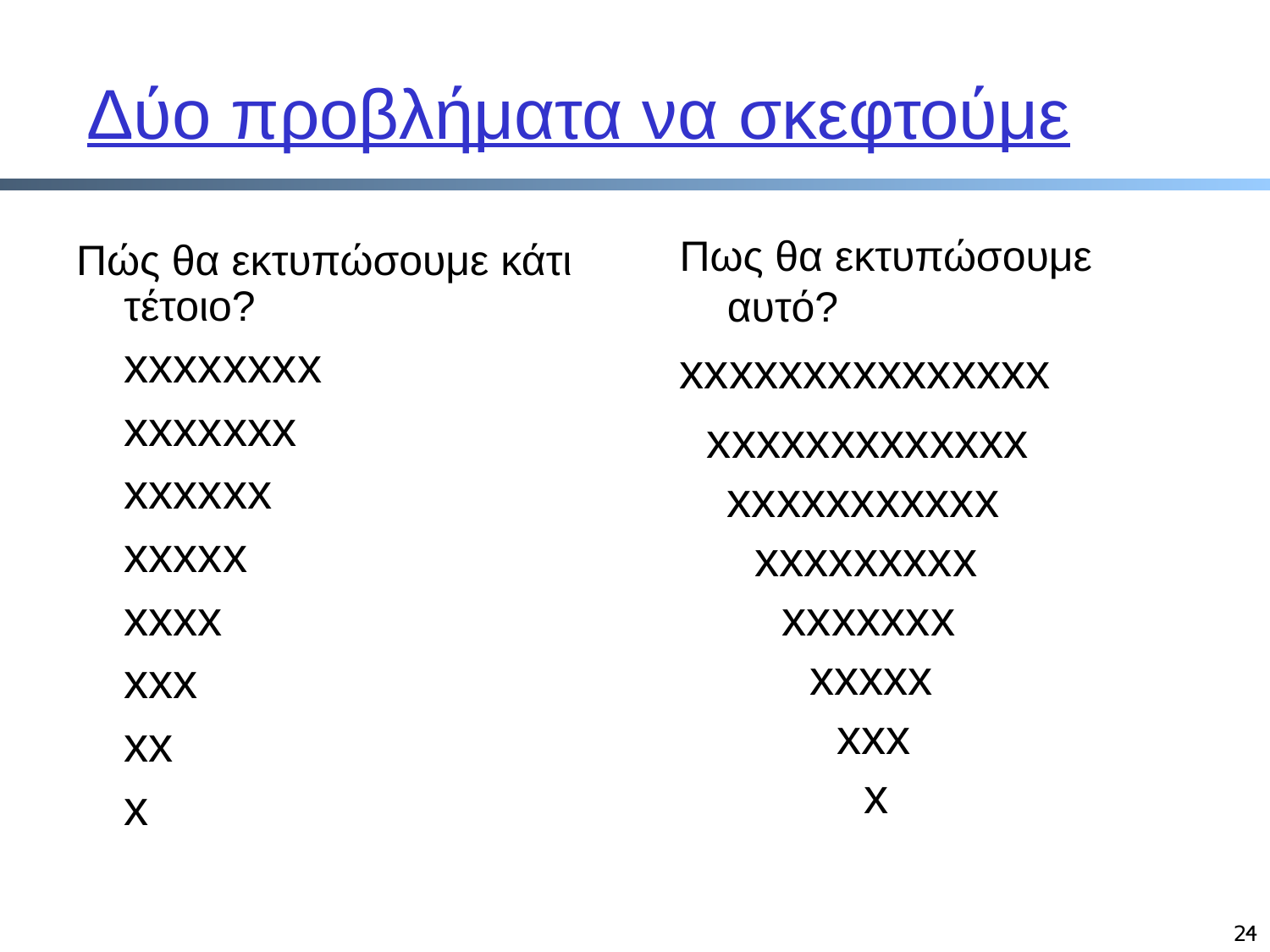

# Δύο προβλήματα να σκεφτούμε
Πως θα εκτυπώσουμε αυτό?
xxxxxxxxxxxxxxx
  xxxxxxxxxxxxx
xxxxxxxxxxx
  xxxxxxxxx
    xxxxxxx
      xxxxx
        xxx
          x
Πώς θα εκτυπώσουμε κάτι τέτοιο?
	xxxxxxxx
	xxxxxxx
	xxxxxx
	xxxxx
	xxxx
	xxx
	xx
	x
24